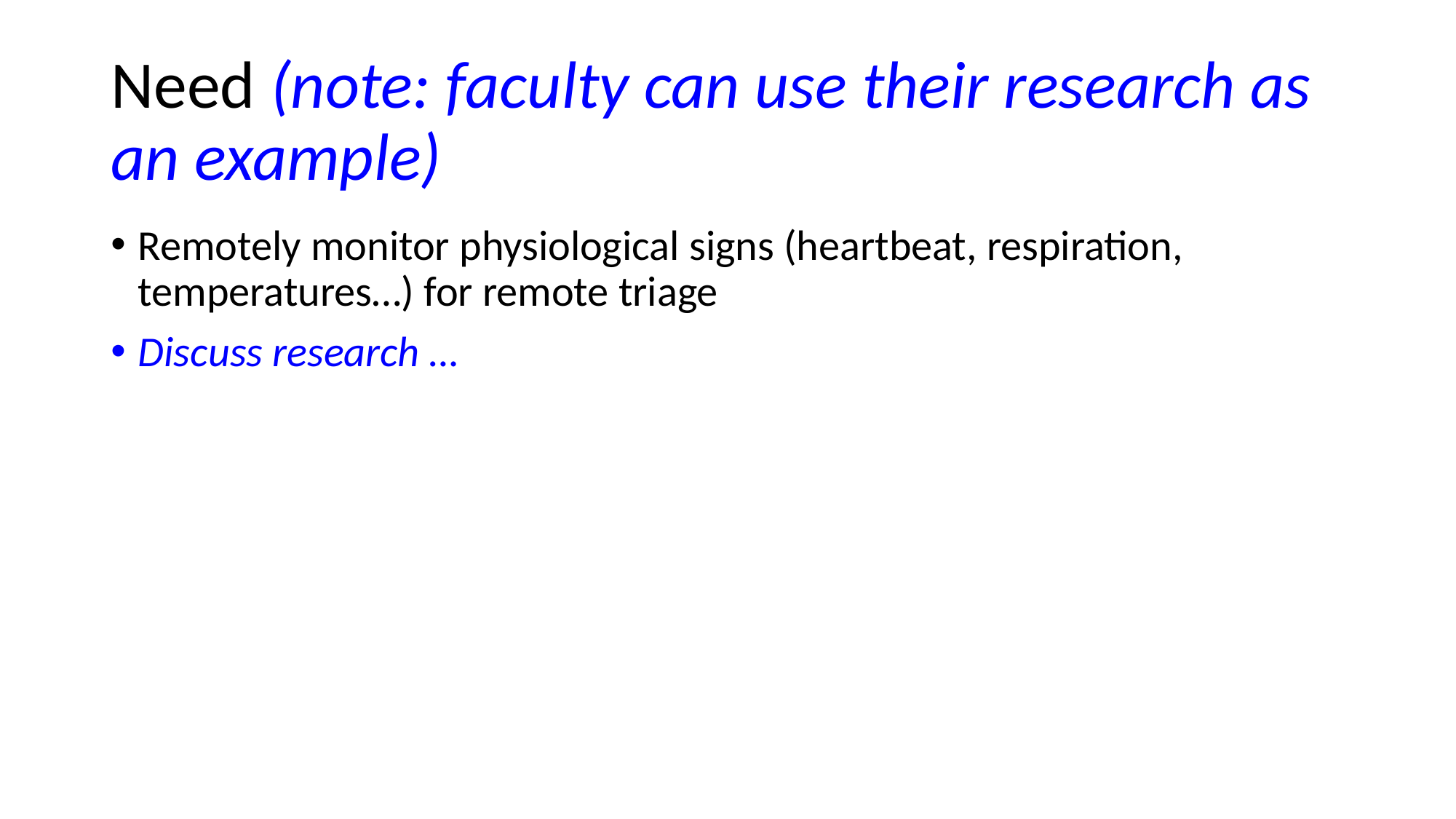

# Need (note: faculty can use their research as an example)
Remotely monitor physiological signs (heartbeat, respiration, temperatures…) for remote triage
Discuss research …